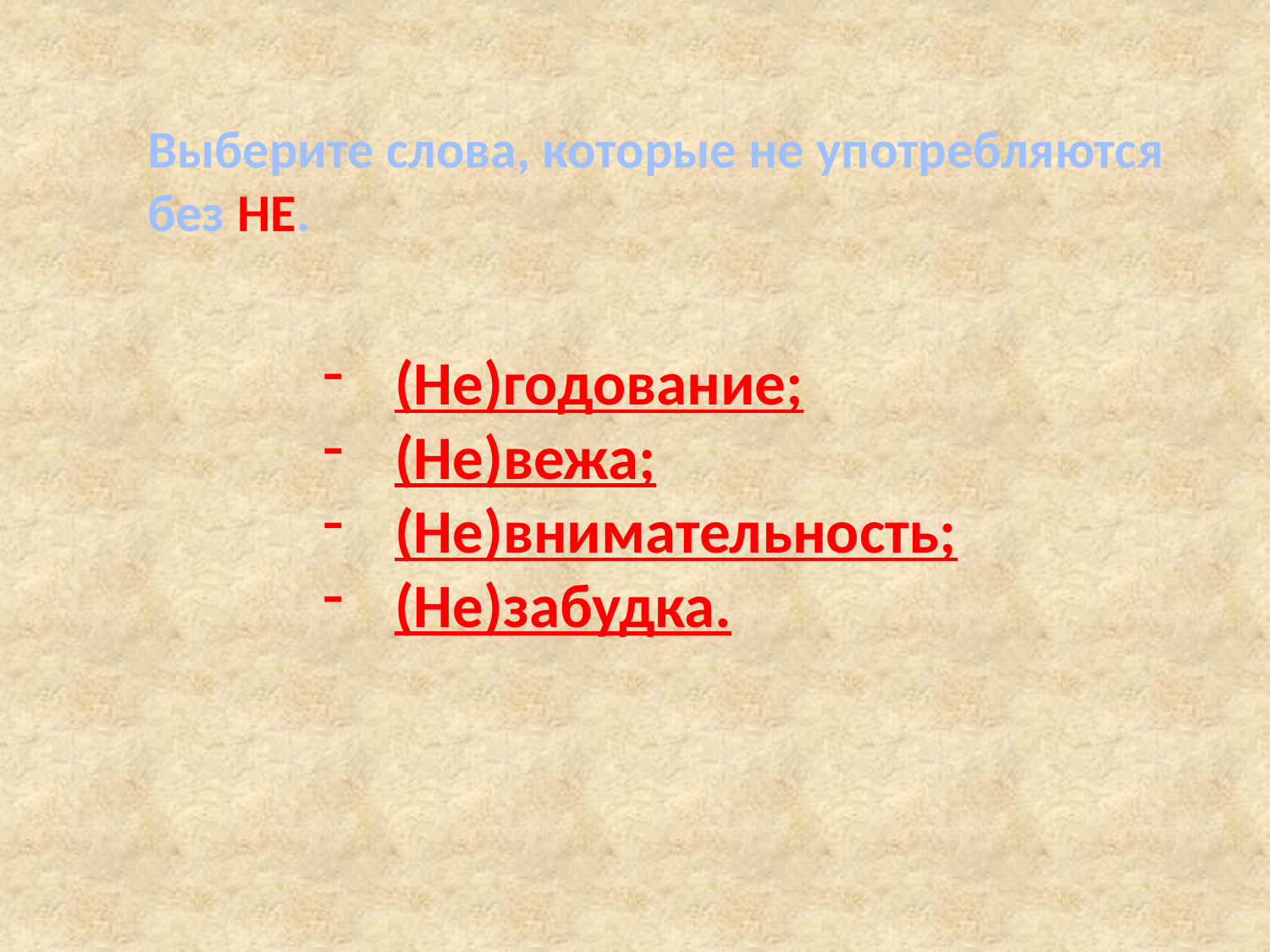

Выберите слова, которые не употребляются без НЕ.
(Не)годование;
(Не)вежа;
(Не)внимательность;
(Не)забудка.